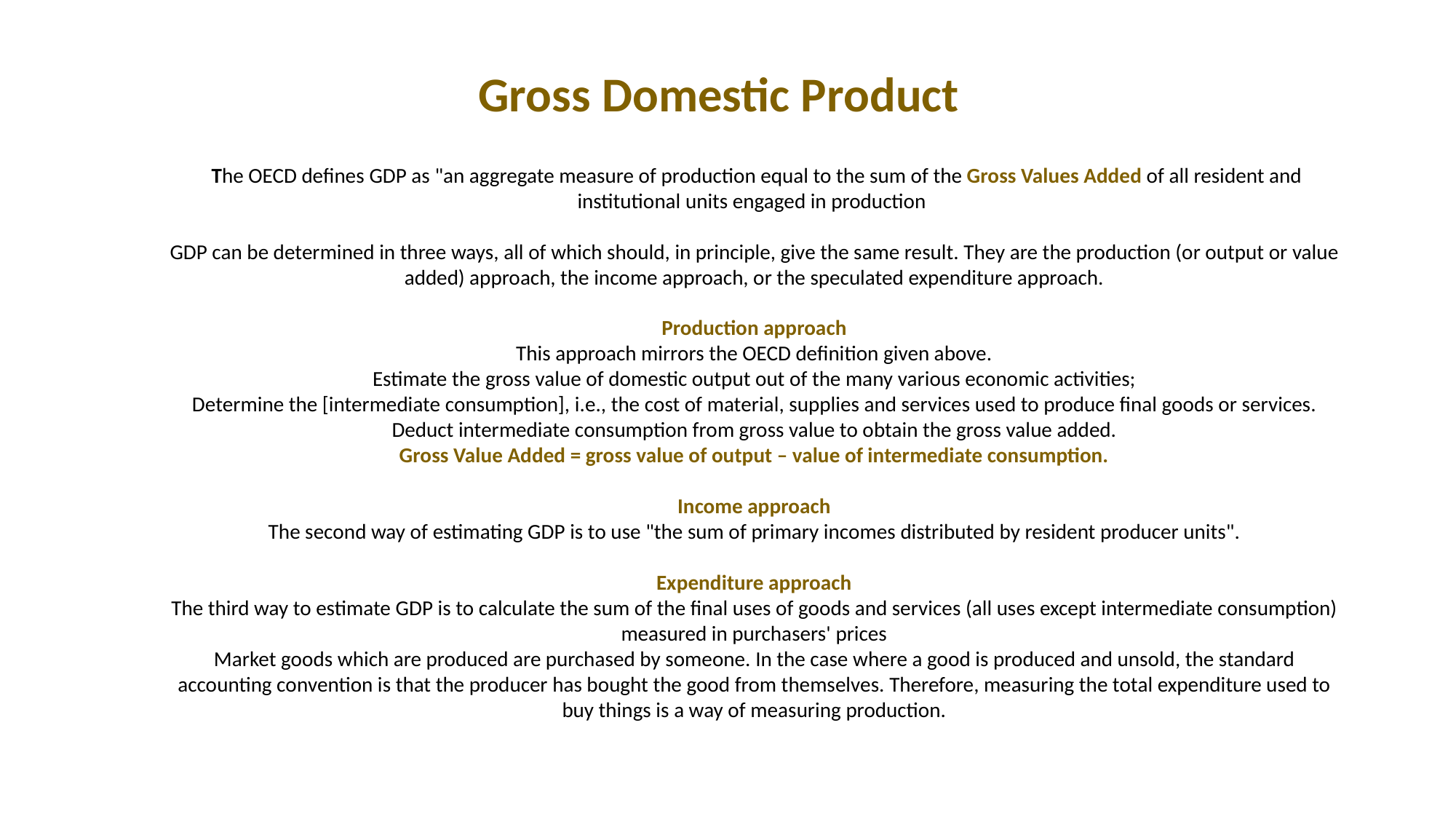

Gross Domestic Product
 The OECD defines GDP as "an aggregate measure of production equal to the sum of the Gross Values Added of all resident and institutional units engaged in production

GDP can be determined in three ways, all of which should, in principle, give the same result. They are the production (or output or value added) approach, the income approach, or the speculated expenditure approach.

Production approach
This approach mirrors the OECD definition given above.
Estimate the gross value of domestic output out of the many various economic activities;
Determine the [intermediate consumption], i.e., the cost of material, supplies and services used to produce final goods or services.
Deduct intermediate consumption from gross value to obtain the gross value added.
Gross Value Added = gross value of output – value of intermediate consumption.

Income approach
The second way of estimating GDP is to use "the sum of primary incomes distributed by resident producer units".

Expenditure approach
The third way to estimate GDP is to calculate the sum of the final uses of goods and services (all uses except intermediate consumption) measured in purchasers' prices
Market goods which are produced are purchased by someone. In the case where a good is produced and unsold, the standard accounting convention is that the producer has bought the good from themselves. Therefore, measuring the total expenditure used to buy things is a way of measuring production.